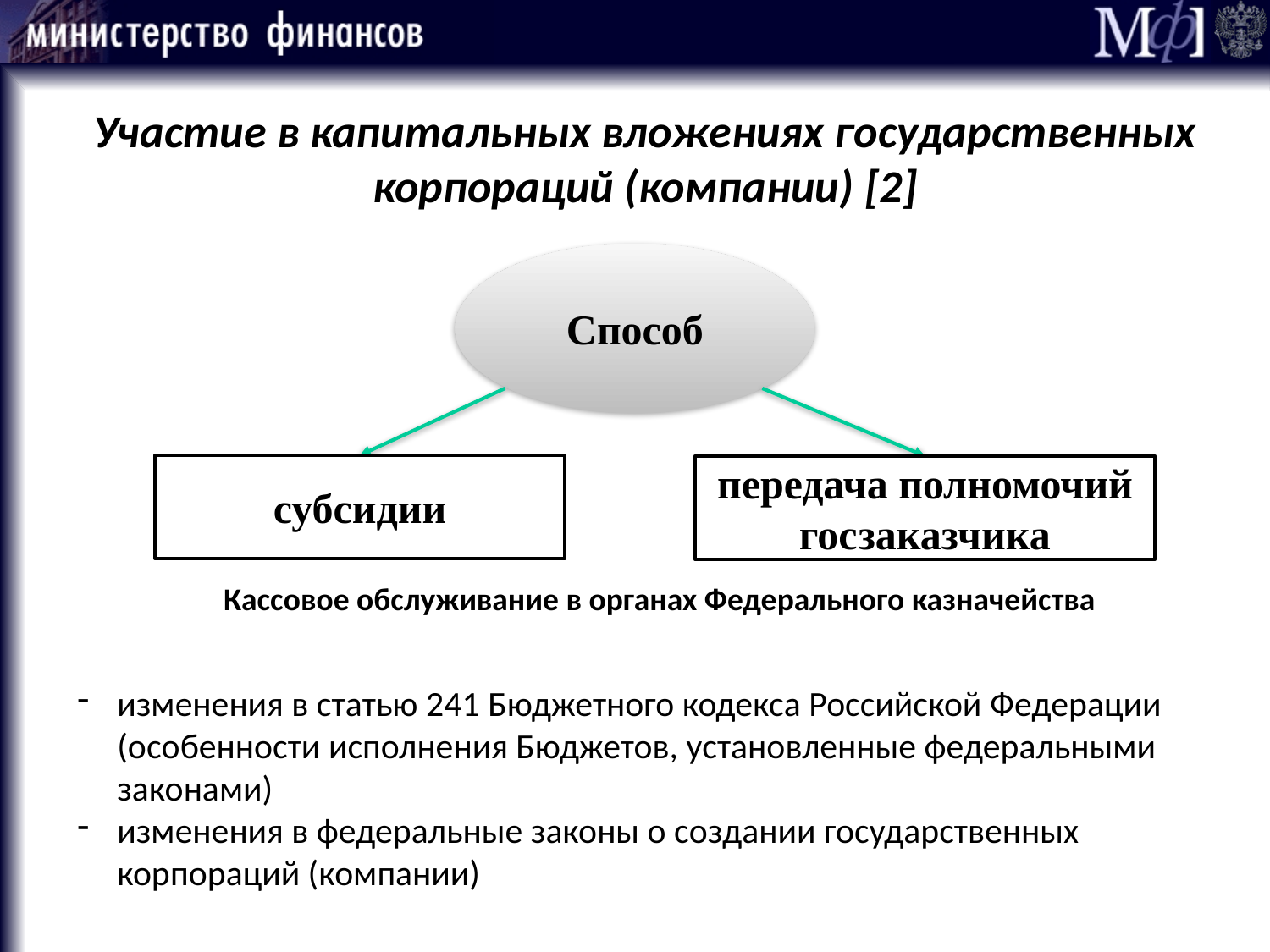

Участие в капитальных вложениях государственных корпораций (компании) [2]
Способ
субсидии
передача полномочий госзаказчика
Кассовое обслуживание в органах Федерального казначейства
изменения в статью 241 Бюджетного кодекса Российской Федерации (особенности исполнения Бюджетов, установленные федеральными законами)
изменения в федеральные законы о создании государственных корпораций (компании)